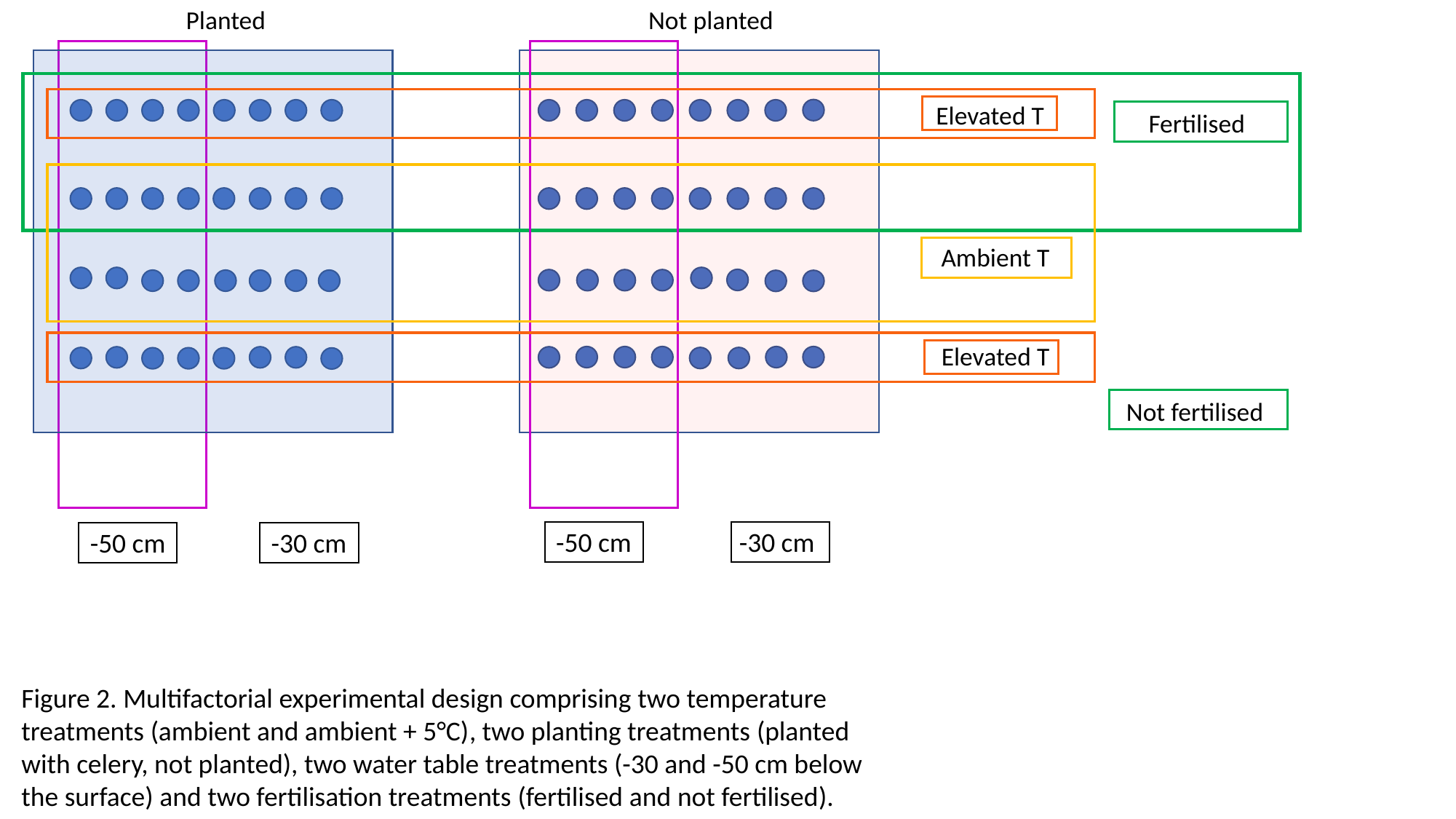

Not planted
Planted

Elevated T

Fertilised

Ambient T

Elevated T

Not fertilised
-50 cm
-30 cm
-50 cm
-30 cm

Figure 2. Multifactorial experimental design comprising two temperature treatments (ambient and ambient + 5°C), two planting treatments (planted with celery, not planted), two water table treatments (-30 and -50 cm below the surface) and two fertilisation treatments (fertilised and not fertilised).